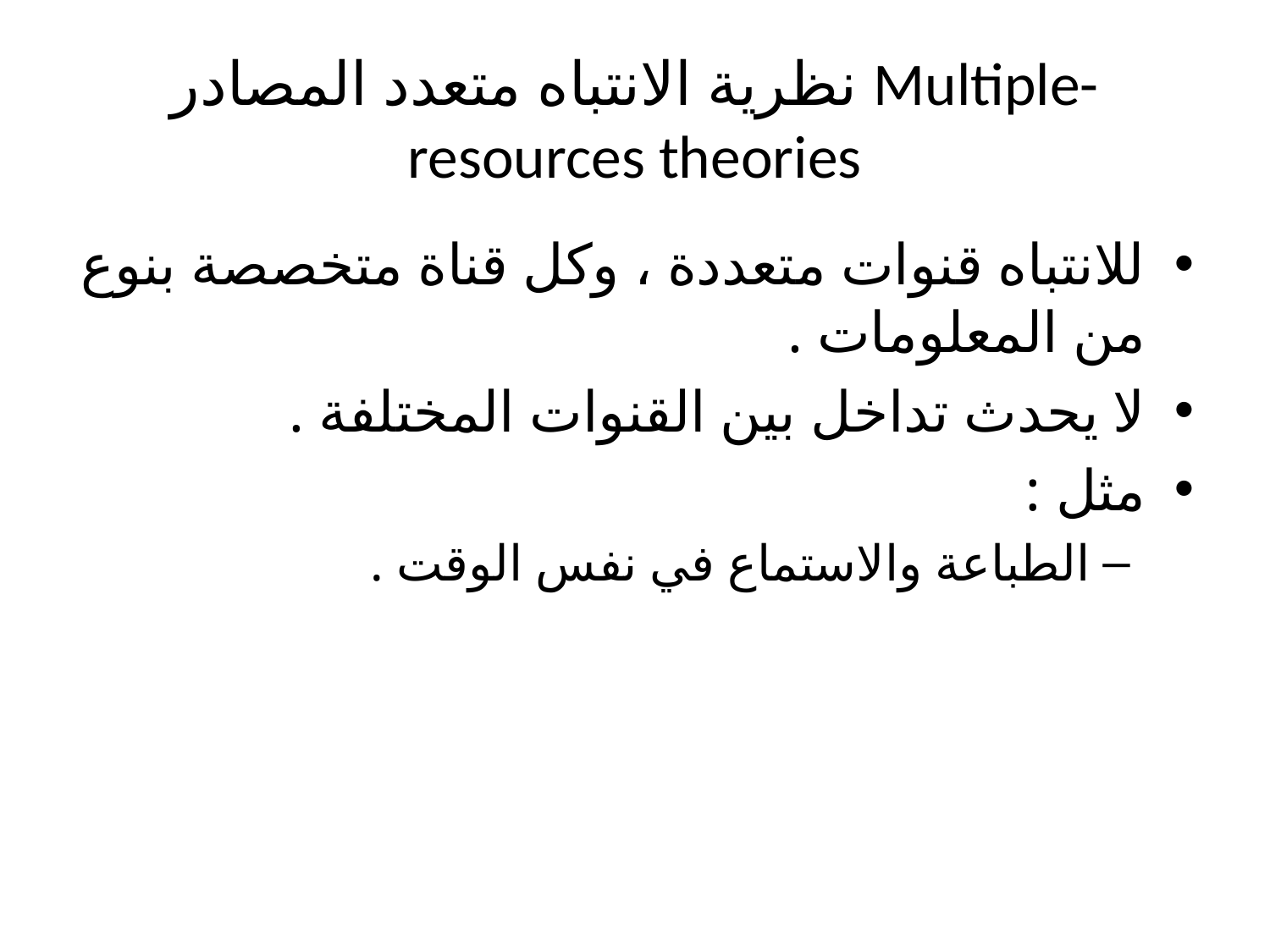

# نظرية الانتباه متعدد المصادر Multiple-resources theories
للانتباه قنوات متعددة ، وكل قناة متخصصة بنوع من المعلومات .
لا يحدث تداخل بين القنوات المختلفة .
مثل :
الطباعة والاستماع في نفس الوقت .